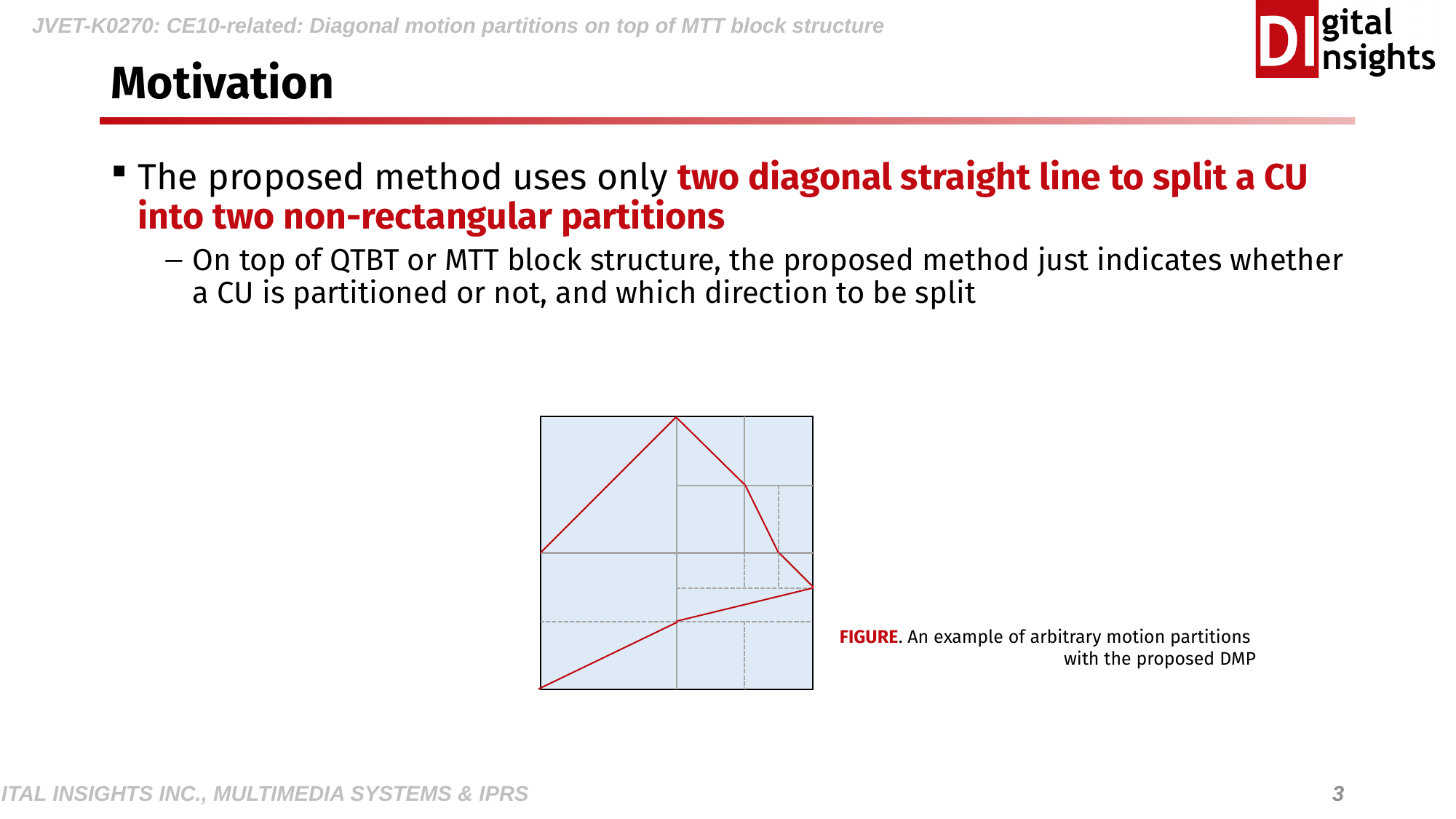

# Motivation
The proposed method uses only two diagonal straight line to split a CU into two non-rectangular partitions
On top of QTBT or MTT block structure, the proposed method just indicates whether a CU is partitioned or not, and which direction to be split

FIGURE. An example of arbitrary motion partitions
with the proposed DMP
3